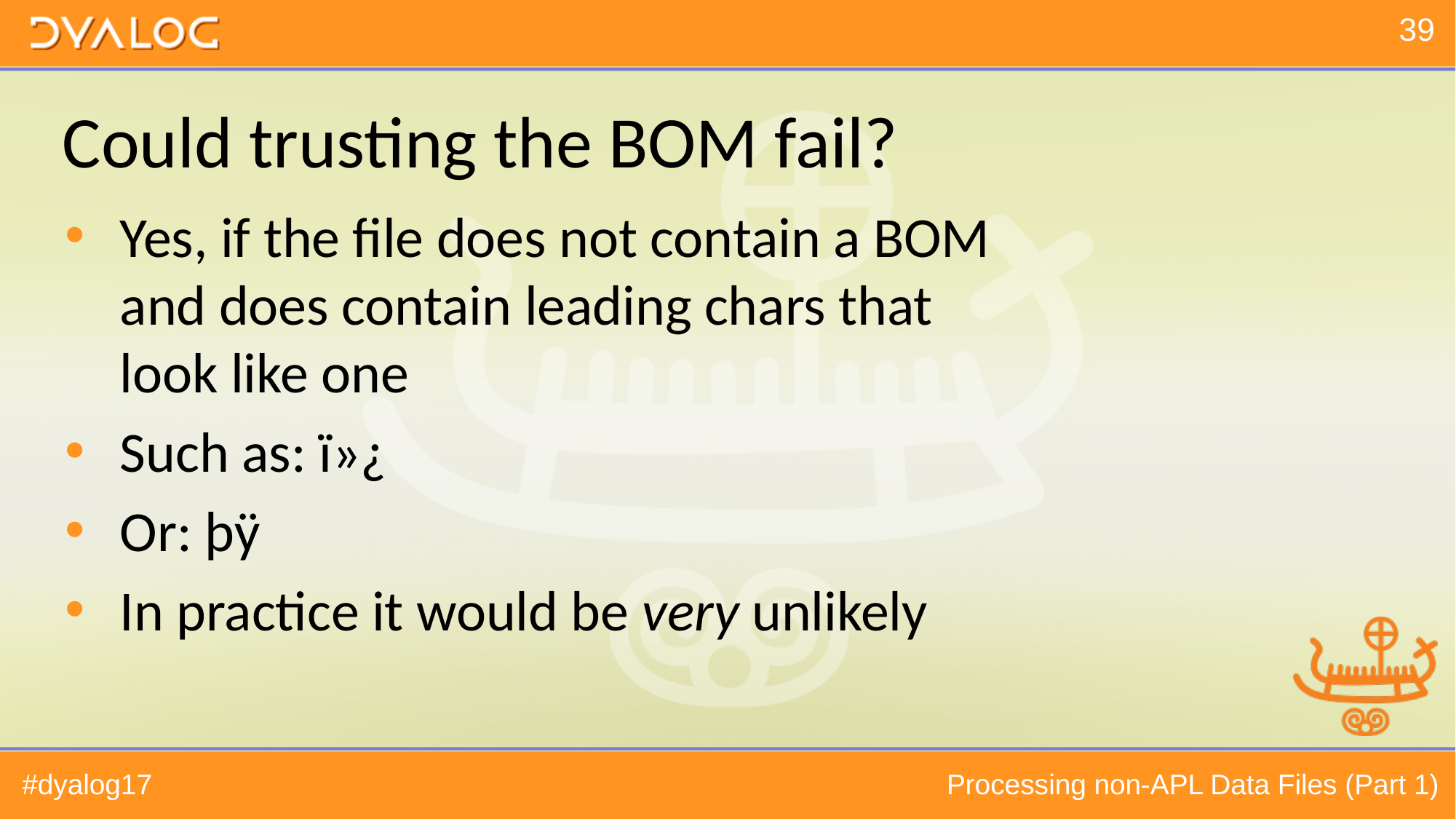

# Could trusting the BOM fail?

Yes, if the file does not contain a BOM and does contain leading chars that look like one
Such as: ï»¿
Or: þÿ
In practice it would be very unlikely